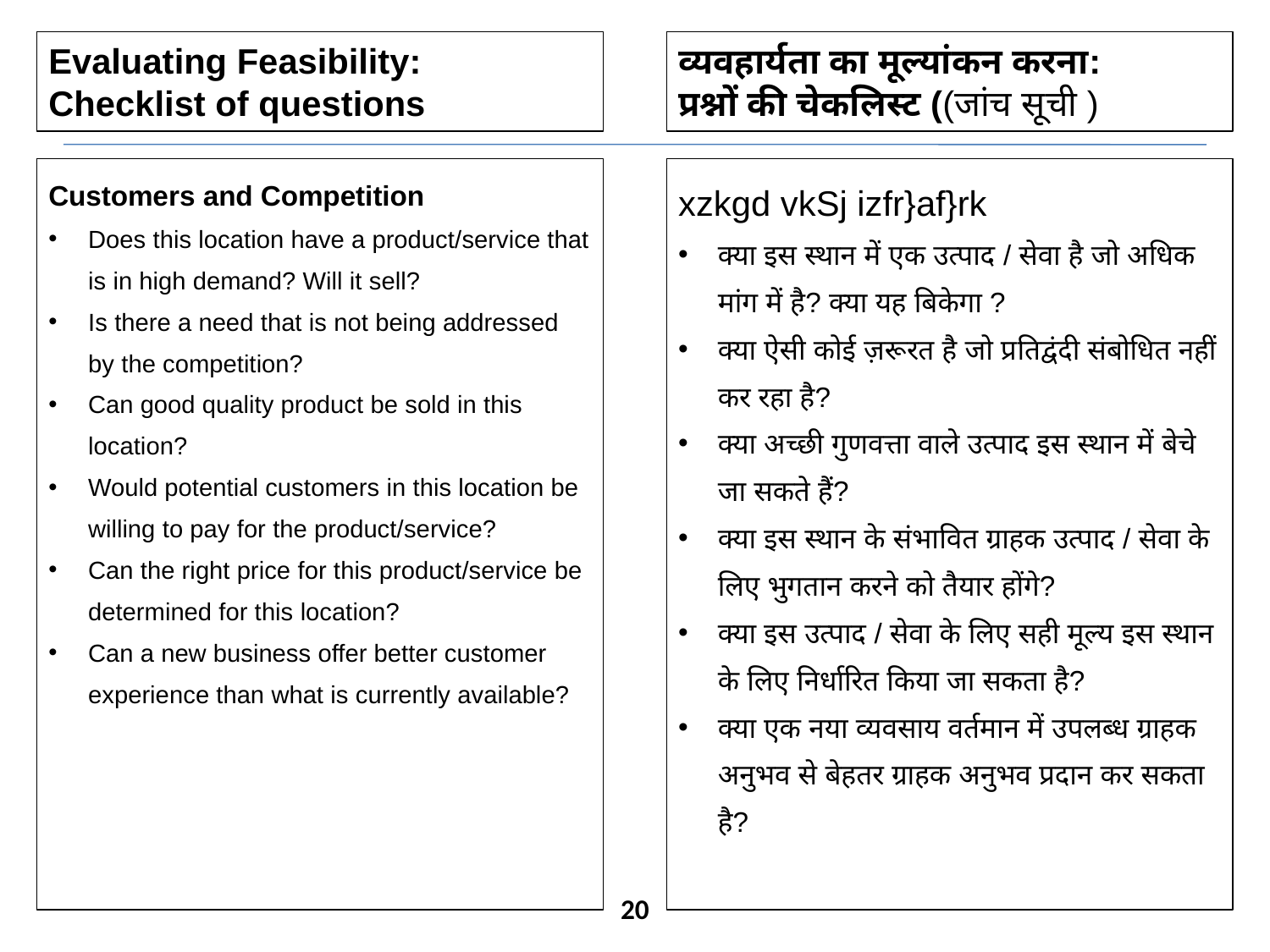

Evaluating Feasibility:
Checklist of questions

व्यवहार्यता का मूल्यांकन करना:
प्रश्नों की चेकलिस्ट ((जांच सूची )

Customers and Competition
Does this location have a product/service that is in high demand? Will it sell?
Is there a need that is not being addressed by the competition?
Can good quality product be sold in this location?
Would potential customers in this location be willing to pay for the product/service?
Can the right price for this product/service be determined for this location?
Can a new business offer better customer experience than what is currently available?

xzkgd vkSj izfr}af}rk
क्या इस स्थान में एक उत्पाद / सेवा है जो अधिक  मांग में है? क्या यह बिकेगा ?
क्या ऐसी कोई ज़रूरत है जो प्रतिद्वंदी संबोधित नहीं कर रहा है?
क्या अच्छी गुणवत्ता वाले उत्पाद इस स्थान में बेचे जा सकते हैं?
क्या इस स्थान के संभावित ग्राहक उत्पाद / सेवा के लिए भुगतान करने को तैयार होंगे?
क्या इस उत्पाद / सेवा के लिए सही मूल्य इस स्थान के लिए निर्धारित किया जा सकता है?
क्या एक नया व्यवसाय वर्तमान में उपलब्ध ग्राहक अनुभव से बेहतर ग्राहक अनुभव प्रदान कर सकता है?

20